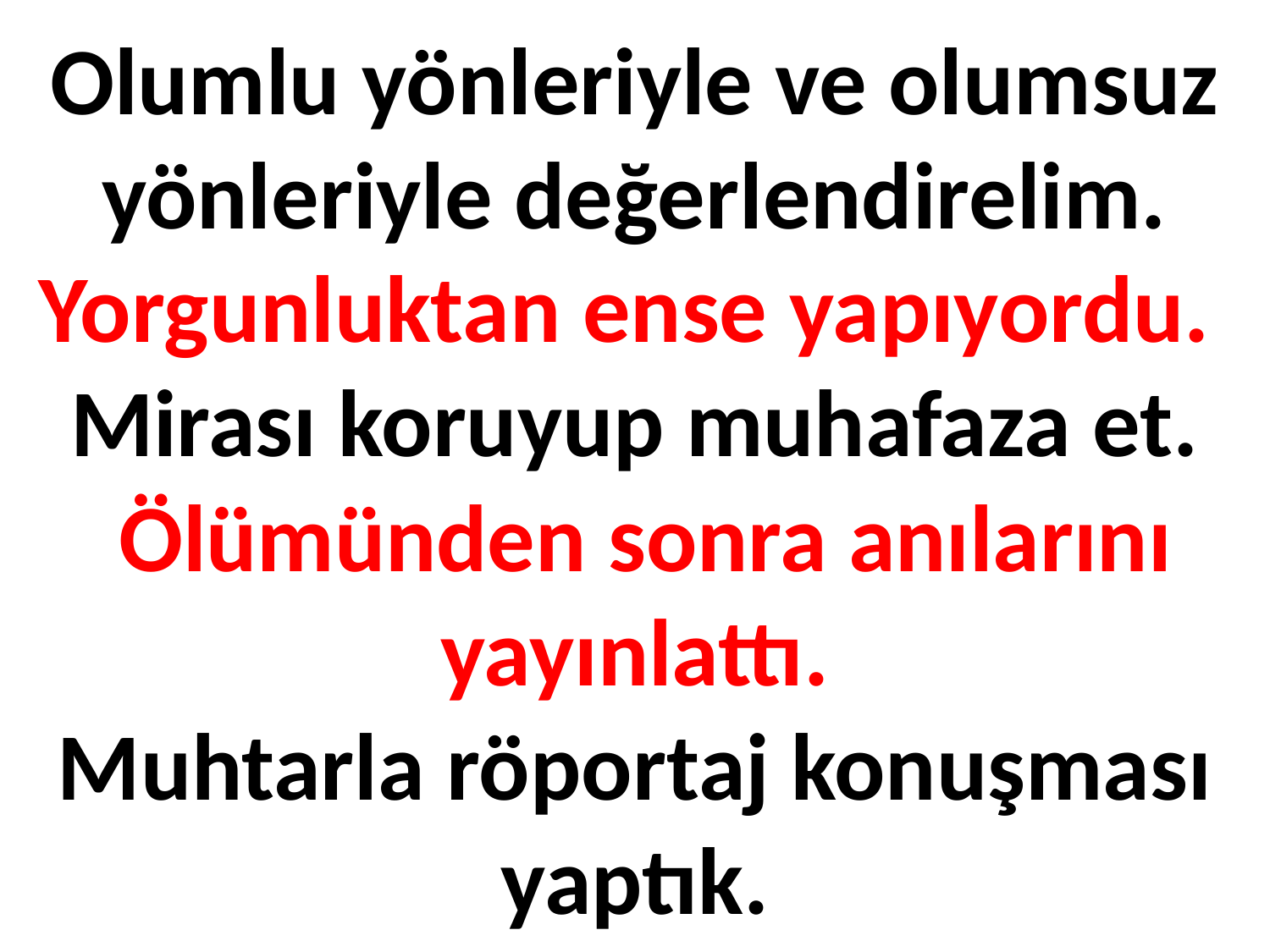

# Olumlu yönleriyle ve olumsuz yönleriyle değerlendirelim. Yorgunluktan ense yapıyordu. Mirası koruyup muhafaza et. Ölümünden sonra anılarını yayınlattı. Muhtarla röportaj konuşması yaptık.